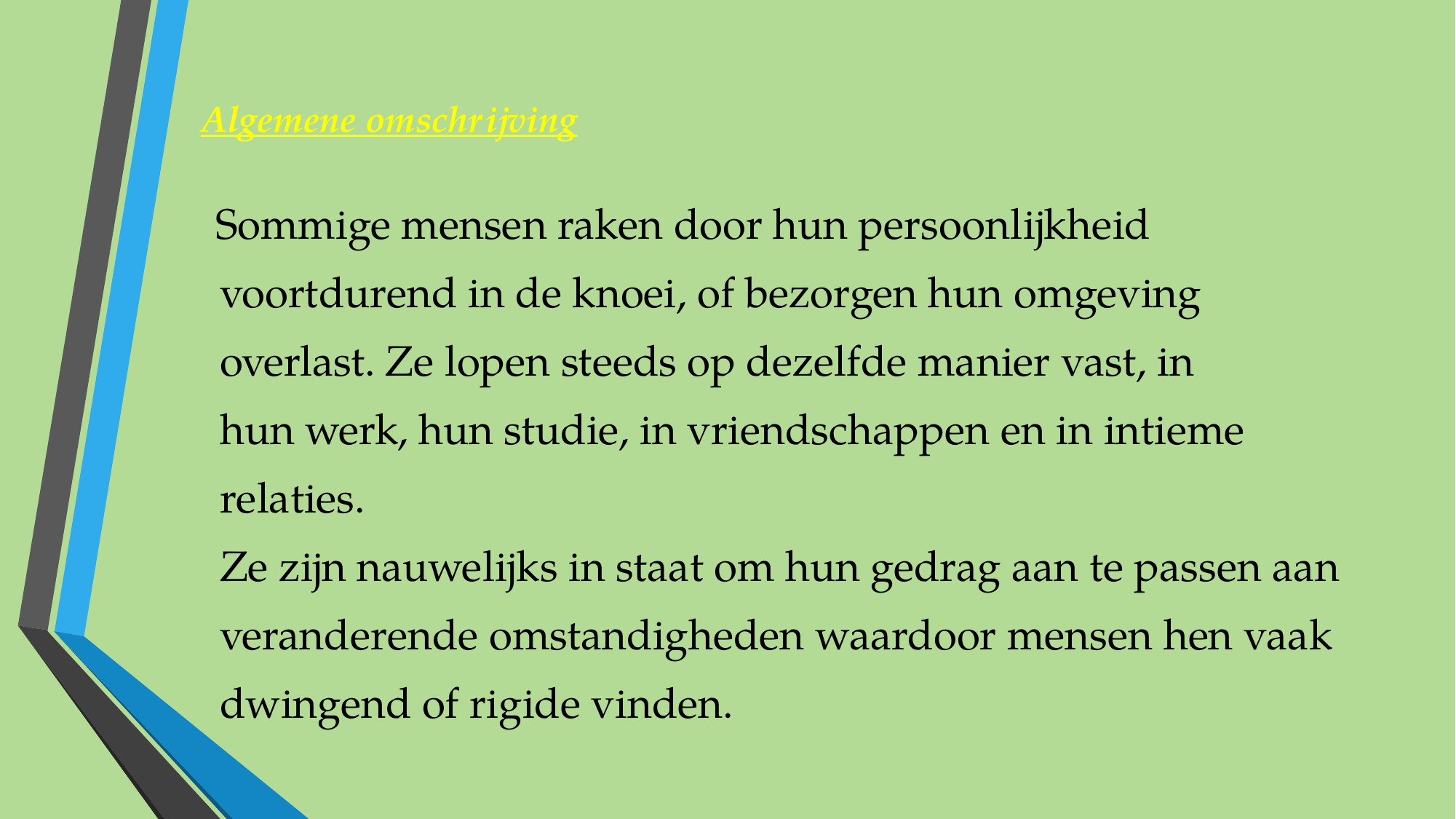

#
Algemene omschrijving
   Sommige mensen raken door hun persoonlijkheid
   voortdurend in de knoei, of bezorgen hun omgeving
   overlast. Ze lopen steeds op dezelfde manier vast, in
   hun werk, hun studie, in vriendschappen en in intieme
   relaties.
   Ze zijn nauwelijks in staat om hun gedrag aan te passen aan
   veranderende omstandigheden waardoor mensen hen vaak
   dwingend of rigide vinden.